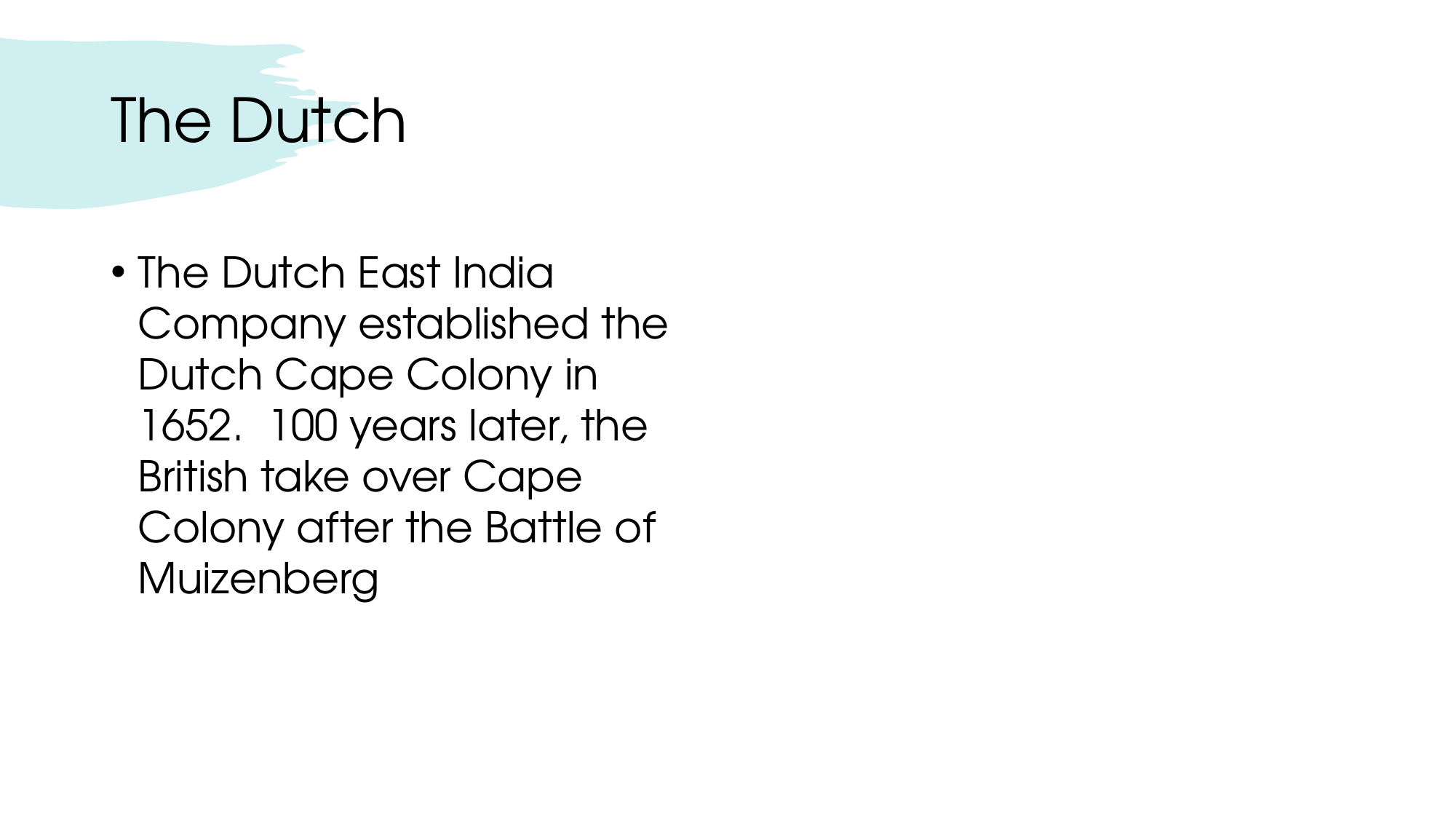

# The Dutch
The Dutch East India Company established the Dutch Cape Colony in 1652.  100 years later, the British take over Cape Colony after the Battle of Muizenberg